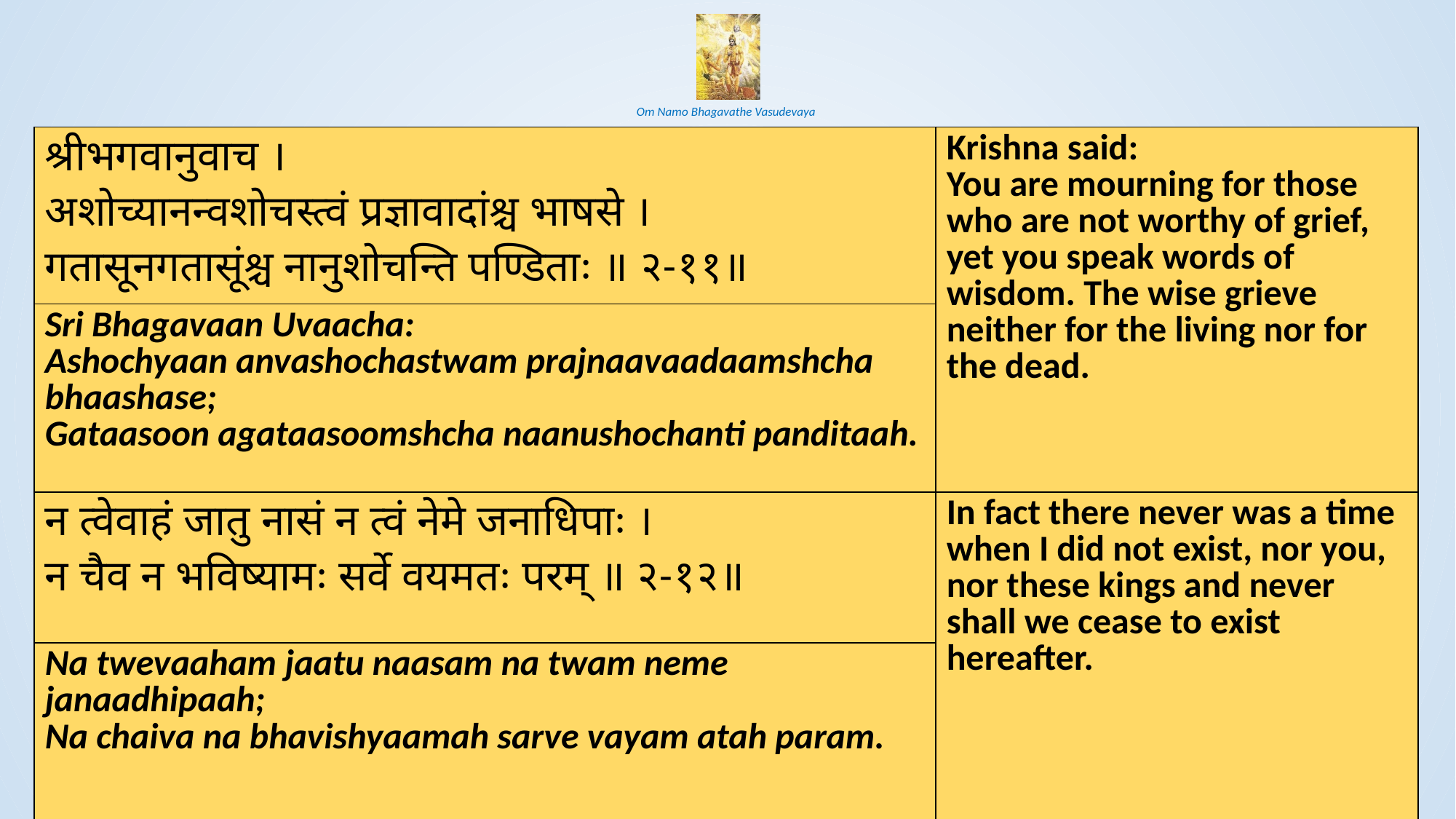

# Om Namo Bhagavathe Vasudevaya
| श्रीभगवानुवाच । अशोच्यानन्वशोचस्त्वं प्रज्ञावादांश्च भाषसे । गतासूनगतासूंश्च नानुशोचन्ति पण्डिताः ॥ २-११॥ | Krishna said: You are mourning for those who are not worthy of grief, yet you speak words of wisdom. The wise grieve neither for the living nor for the dead. |
| --- | --- |
| Sri Bhagavaan Uvaacha: Ashochyaan anvashochastwam prajnaavaadaamshcha bhaashase; Gataasoon agataasoomshcha naanushochanti panditaah. |  |
| न त्वेवाहं जातु नासं न त्वं नेमे जनाधिपाः । न चैव न भविष्यामः सर्वे वयमतः परम् ॥ २-१२॥ | In fact there never was a time when I did not exist, nor you, nor these kings and never shall we cease to exist hereafter. |
| --- | --- |
| Na twevaaham jaatu naasam na twam neme janaadhipaah; Na chaiva na bhavishyaamah sarve vayam atah param. |  |